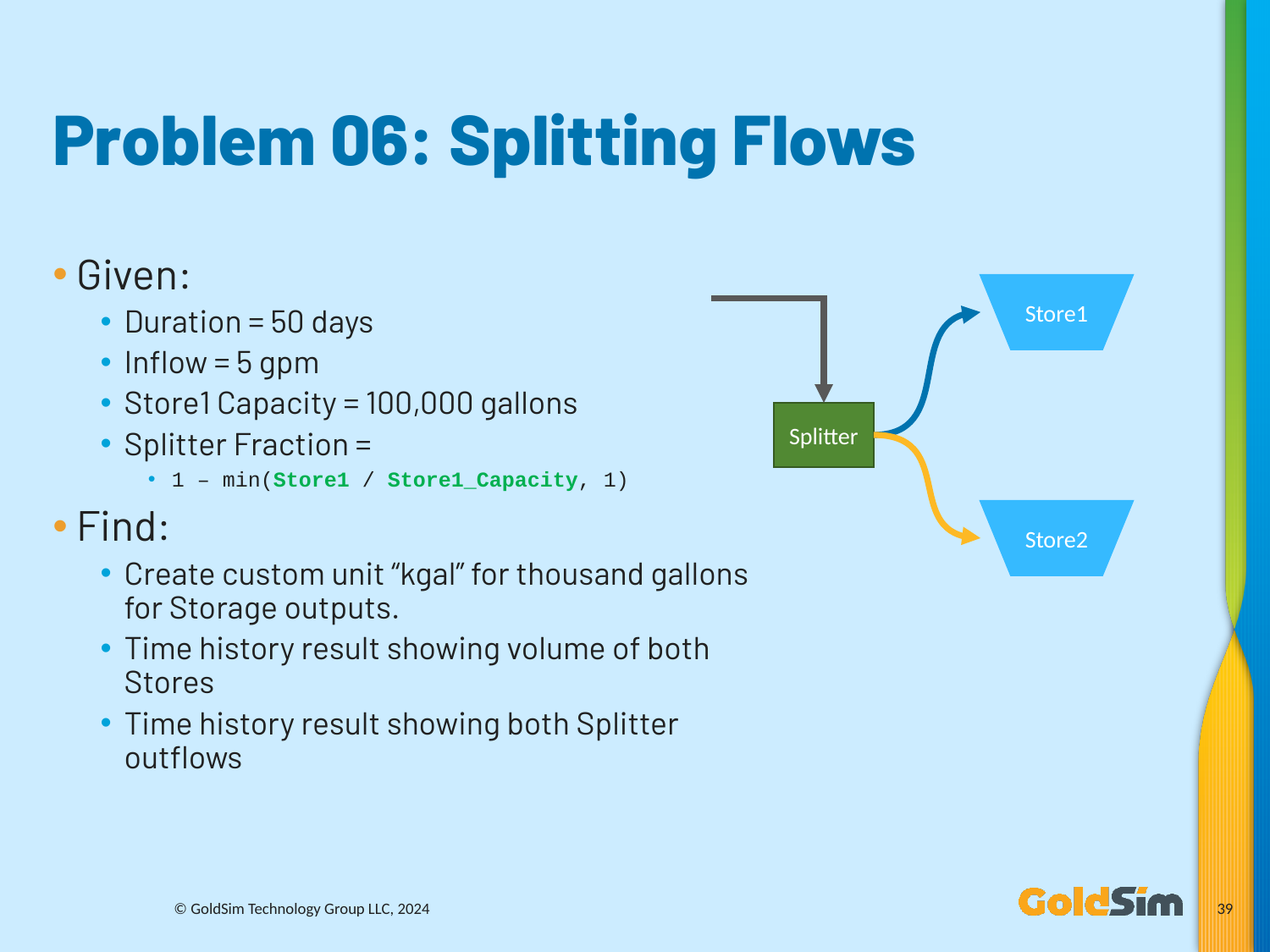

# Problem 06: Splitting Flows
Given:
Duration = 50 days
Inflow = 5 gpm
Store1 Capacity = 100,000 gallons
Splitter Fraction =
1 – min(Store1 / Store1_Capacity, 1)
Find:
Create custom unit “kgal” for thousand gallons for Storage outputs.
Time history result showing volume of both Stores
Time history result showing both Splitter outflows
Store1
Splitter
Store2
© GoldSim Technology Group LLC, 2024
39